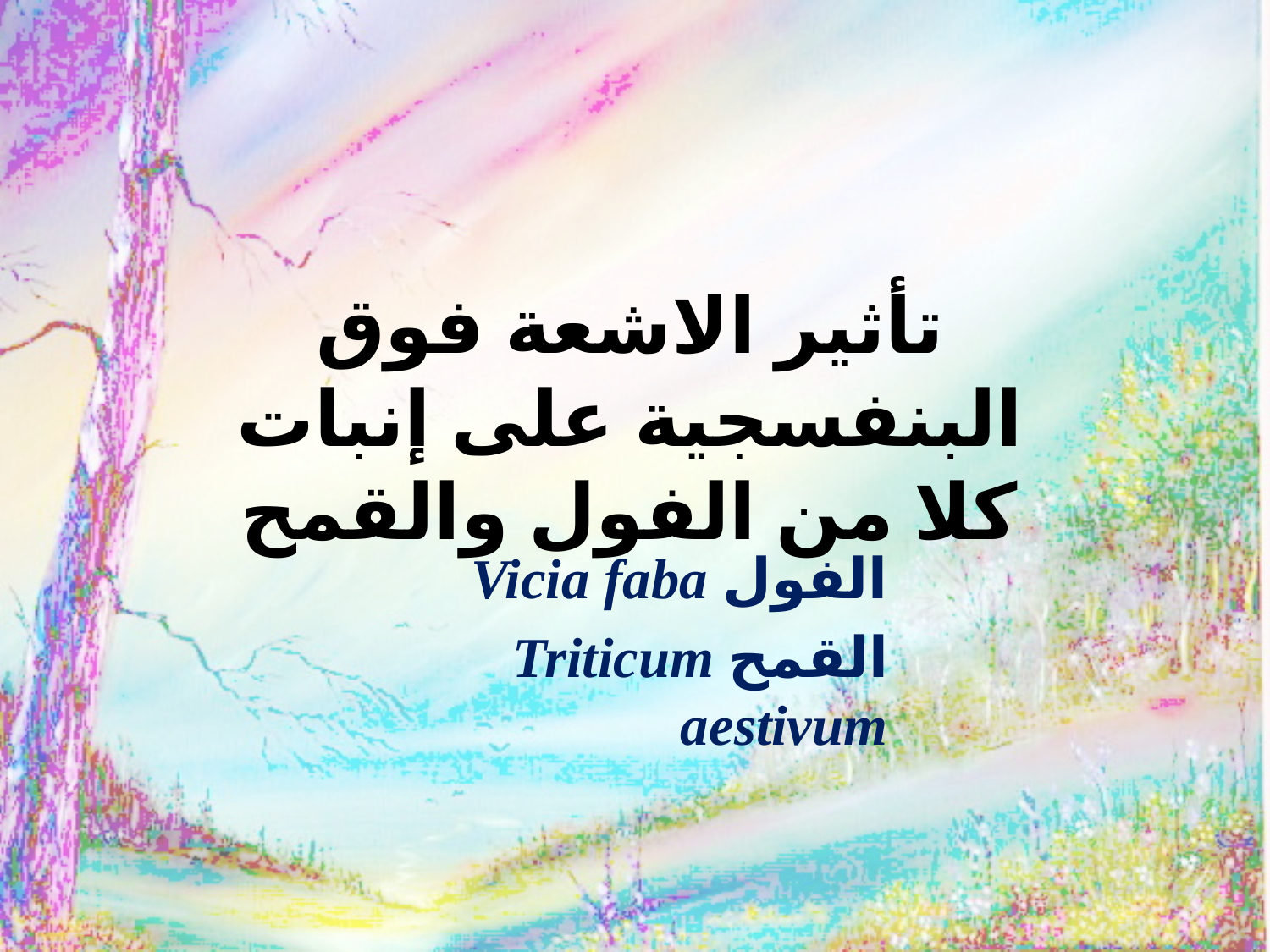

# تأثير الاشعة فوق البنفسجية على إنبات كلا من الفول والقمح
الفول Vicia faba
القمح Triticum aestivum